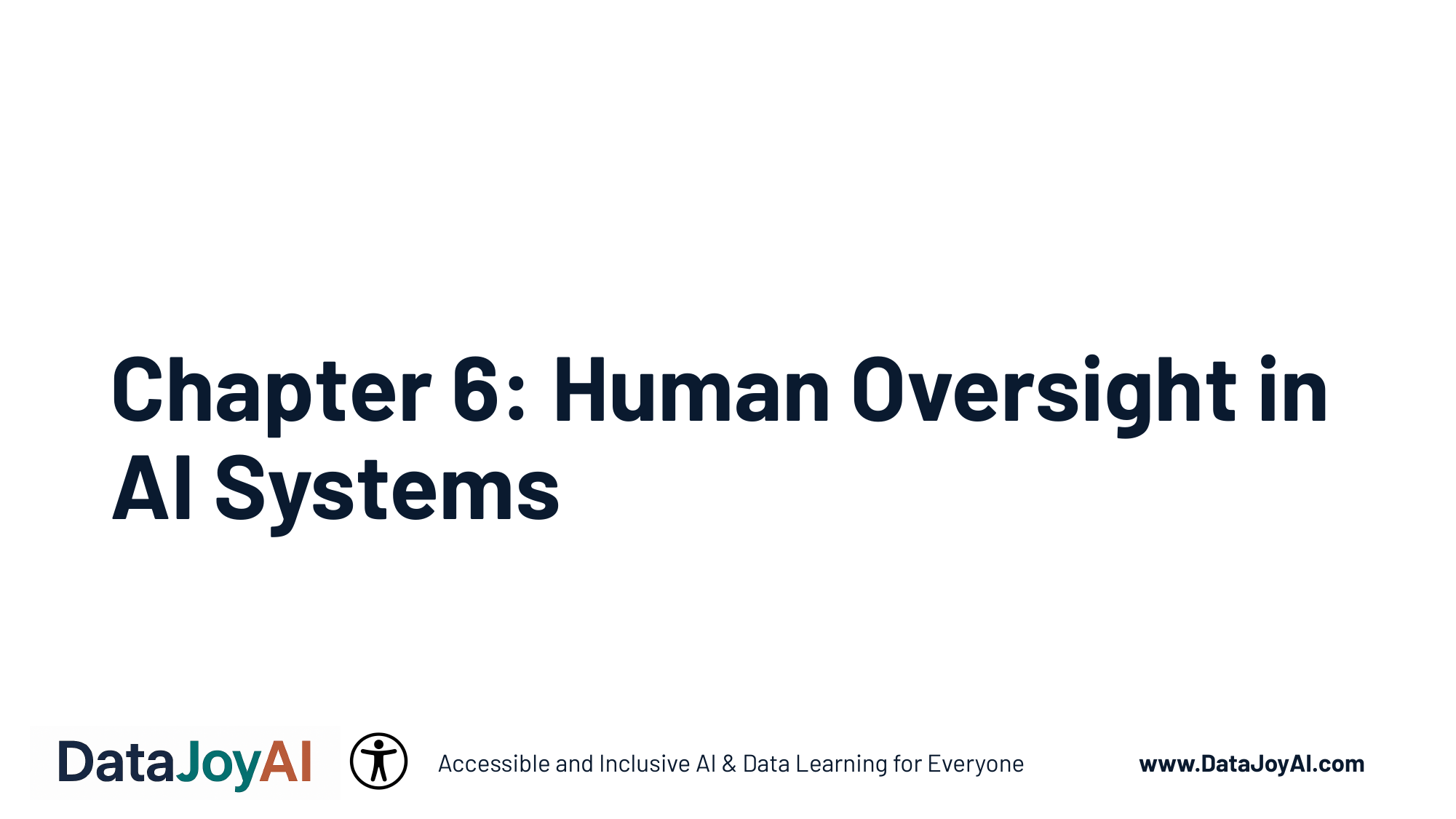

# Chapter 6: Human Oversight in AI Systems